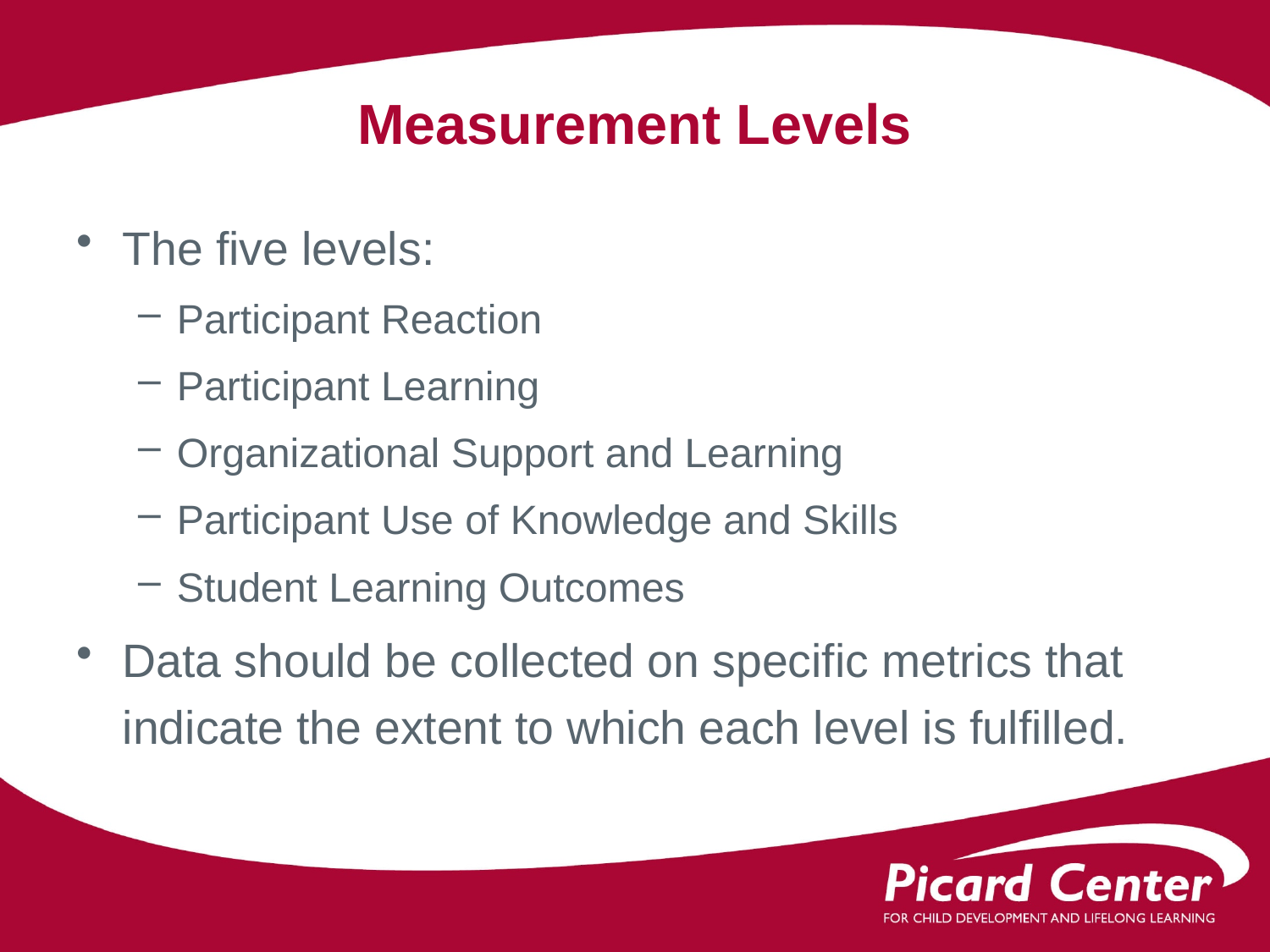

# Measurement Levels
The five levels:
Participant Reaction
Participant Learning
Organizational Support and Learning
Participant Use of Knowledge and Skills
Student Learning Outcomes
Data should be collected on specific metrics that indicate the extent to which each level is fulfilled.